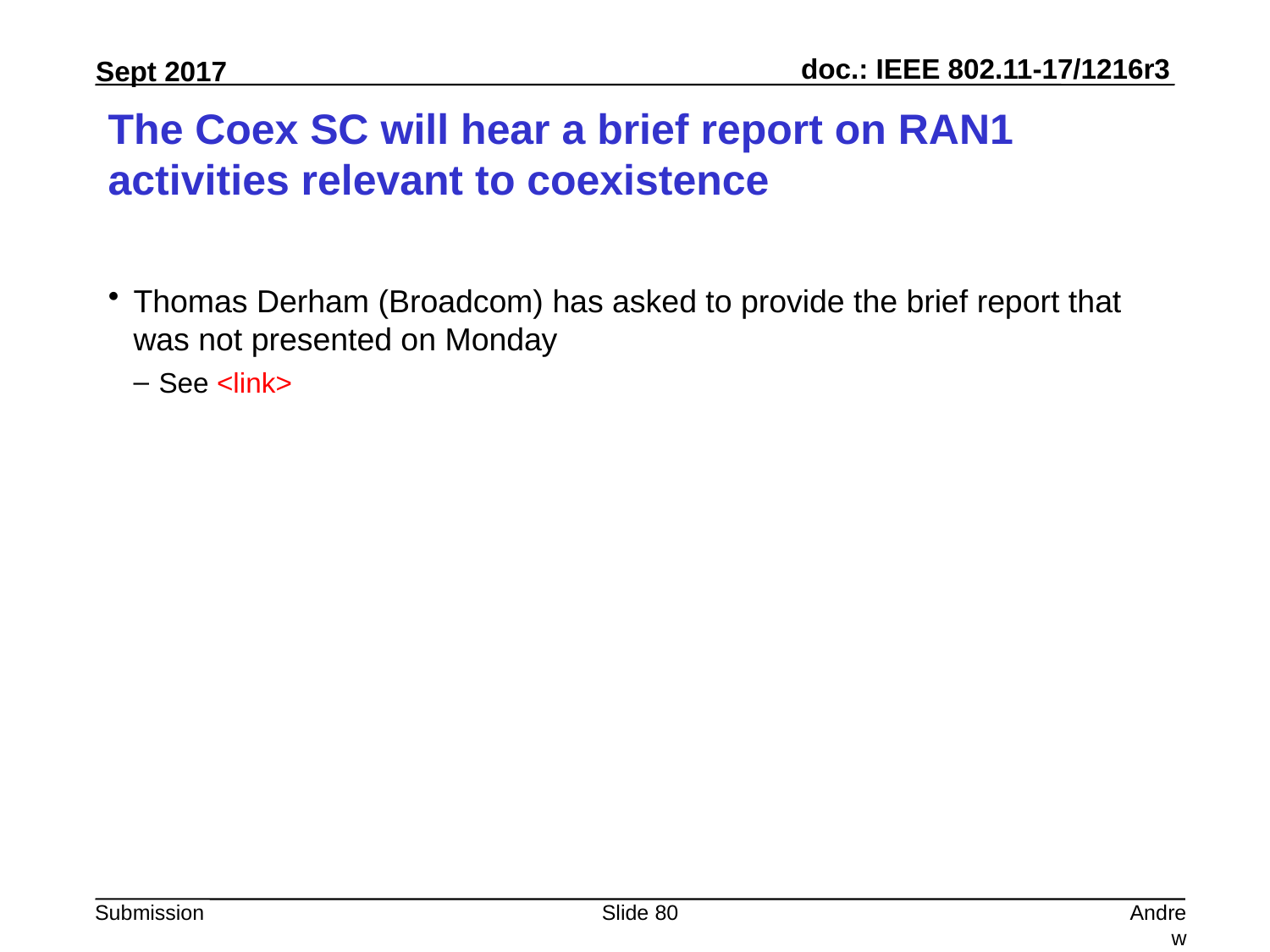

# The Coex SC will hear a brief report on RAN1 activities relevant to coexistence
Thomas Derham (Broadcom) has asked to provide the brief report that was not presented on Monday
See <link>
Slide 80
Andrew Myles, Cisco